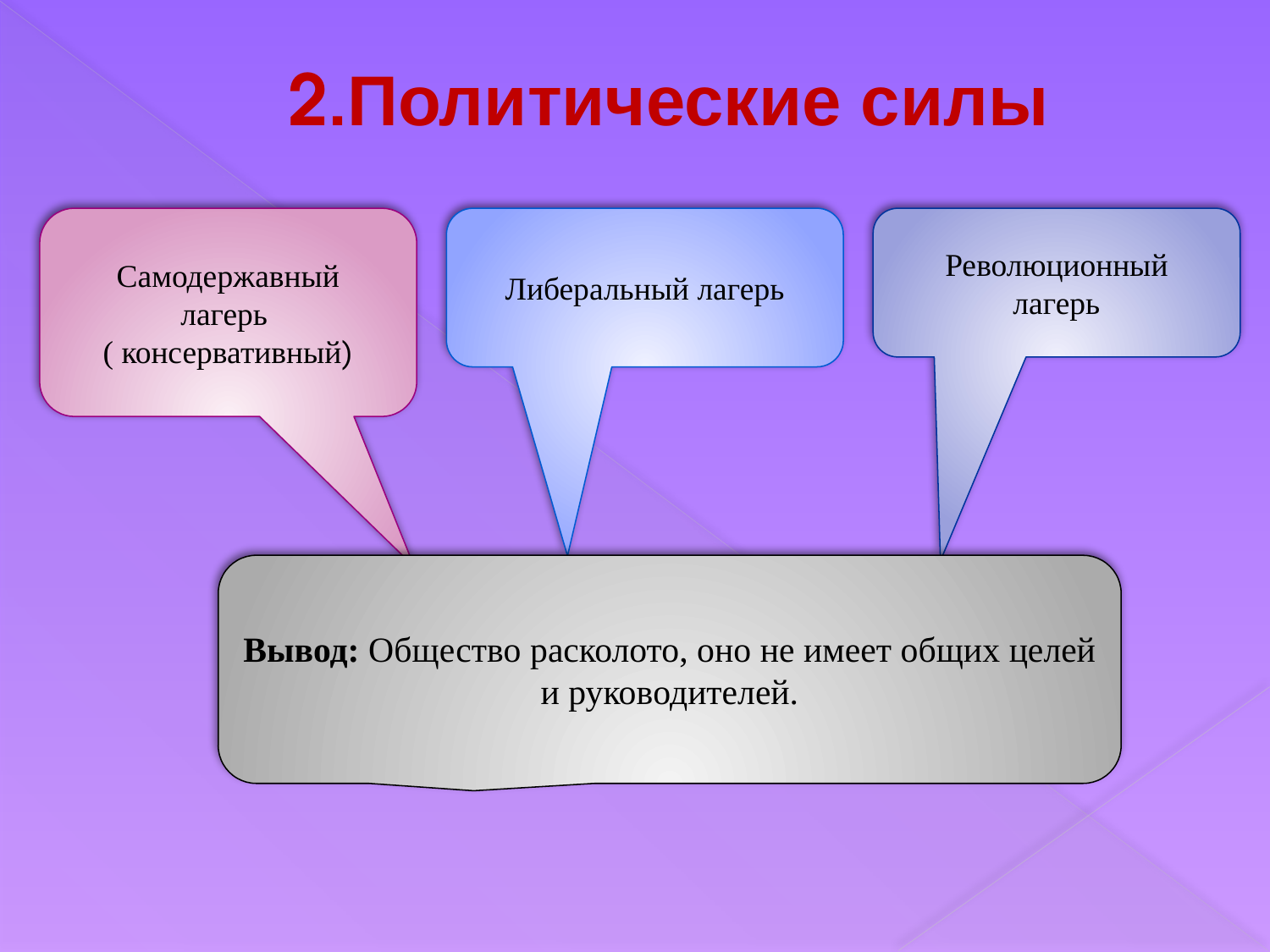

# 2.Политические силы
Самодержавный
лагерь
( консервативный)
Либеральный лагерь
Революционный
лагерь
Вывод: Общество расколото, оно не имеет общих целей и руководителей.